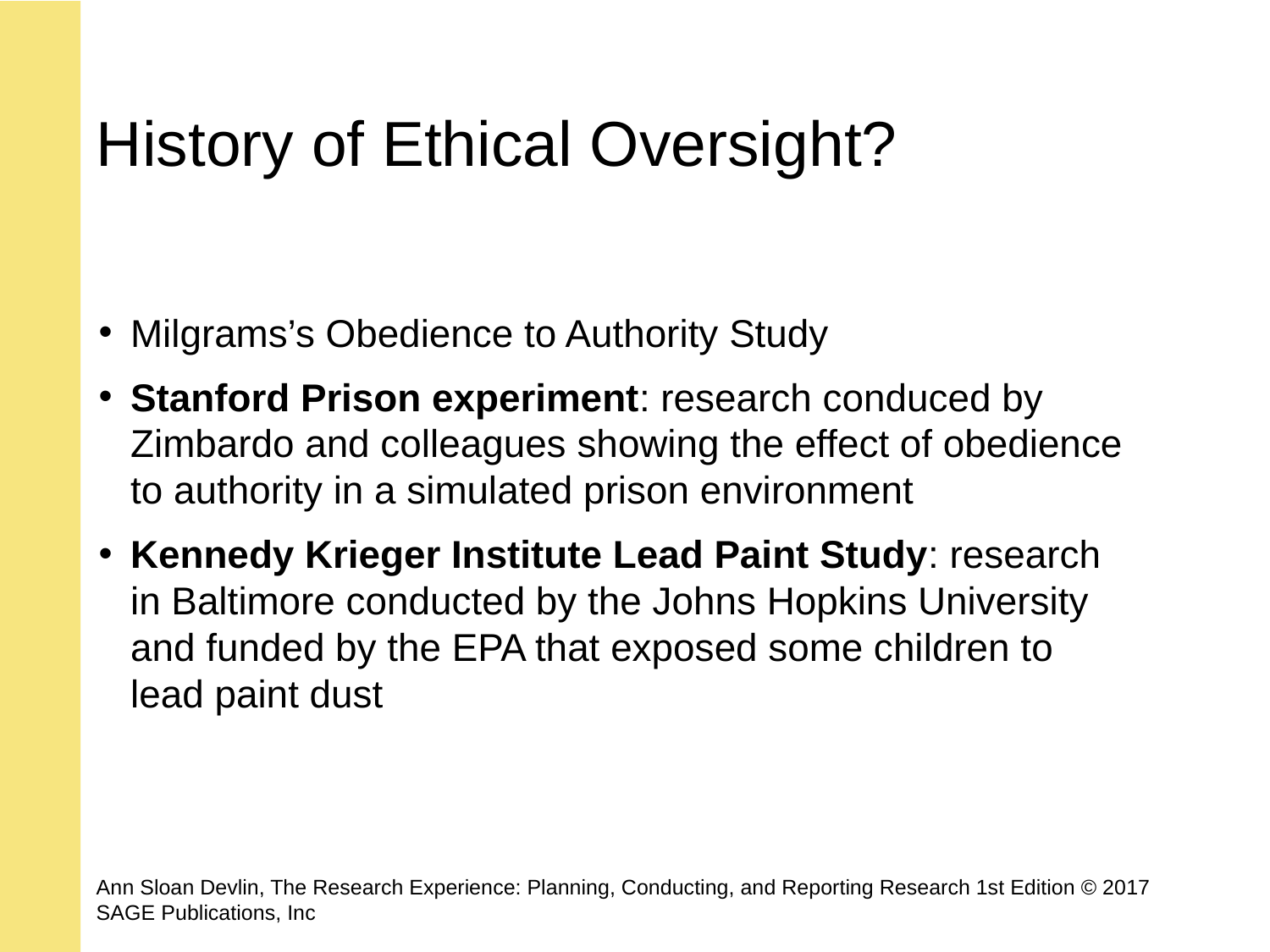

# History of Ethical Oversight?
Milgrams’s Obedience to Authority Study
Stanford Prison experiment: research conduced by Zimbardo and colleagues showing the effect of obedience to authority in a simulated prison environment
Kennedy Krieger Institute Lead Paint Study: research in Baltimore conducted by the Johns Hopkins University and funded by the EPA that exposed some children to lead paint dust